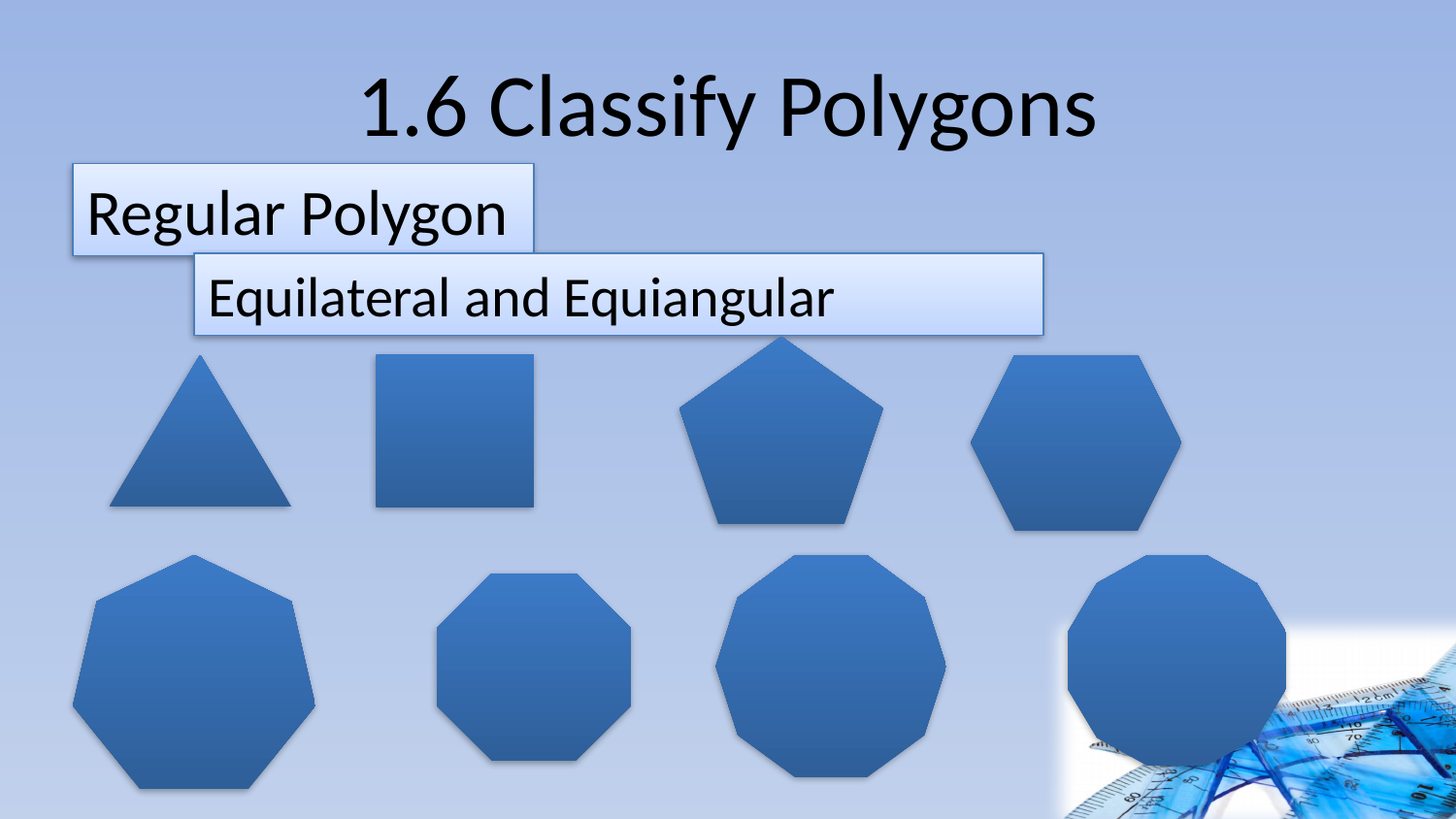

# 1.6 Classify Polygons
Regular Polygon
Equilateral and Equiangular